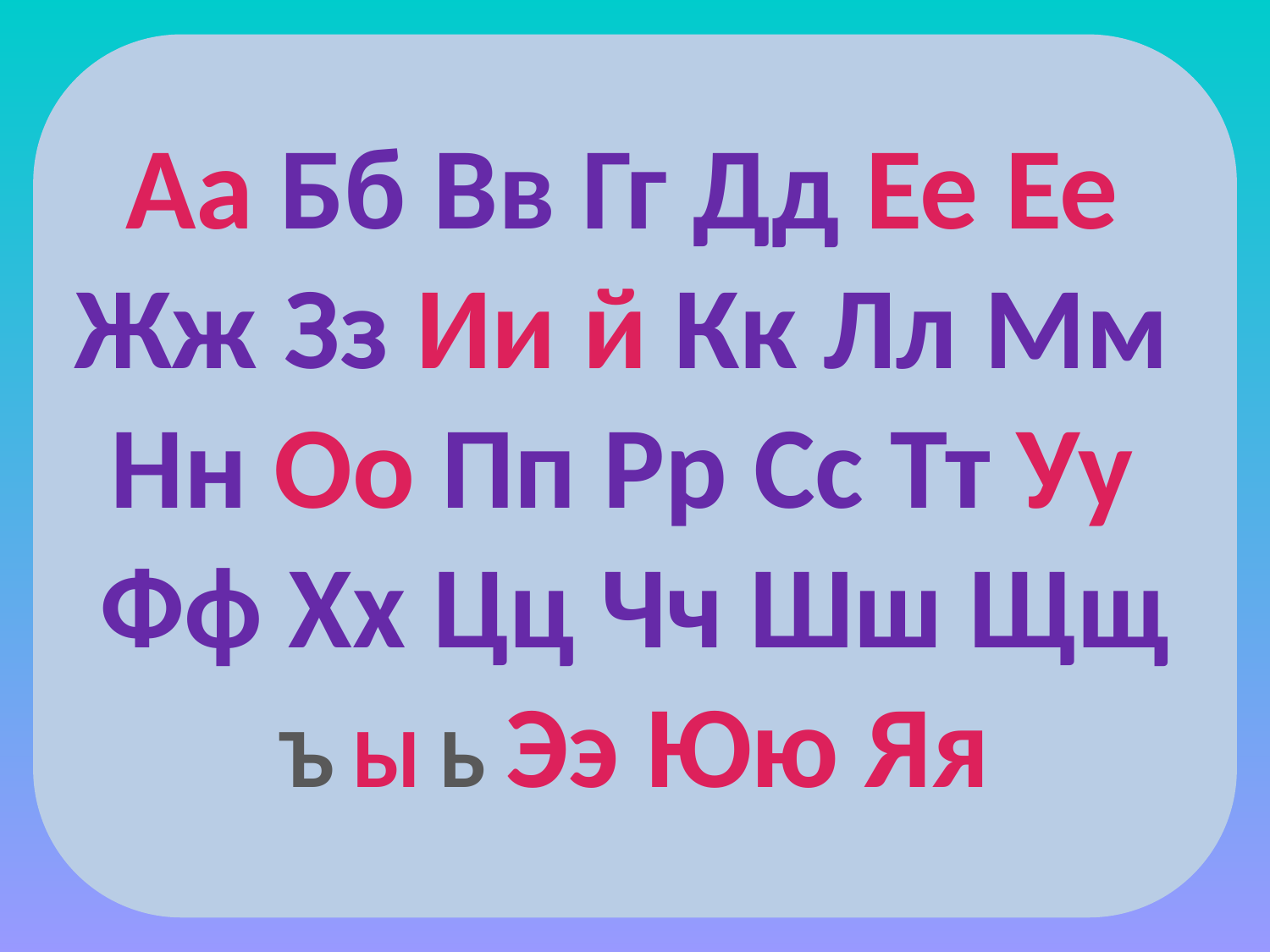

Аа Бб Вв Гг Дд Ее Ее
Жж Зз Ии й Кк Лл Мм
Нн Оо Пп Рр Сс Тт Уу
Фф Хх Цц Чч Шш Щщ
Ъ Ы Ь Ээ Юю Яя